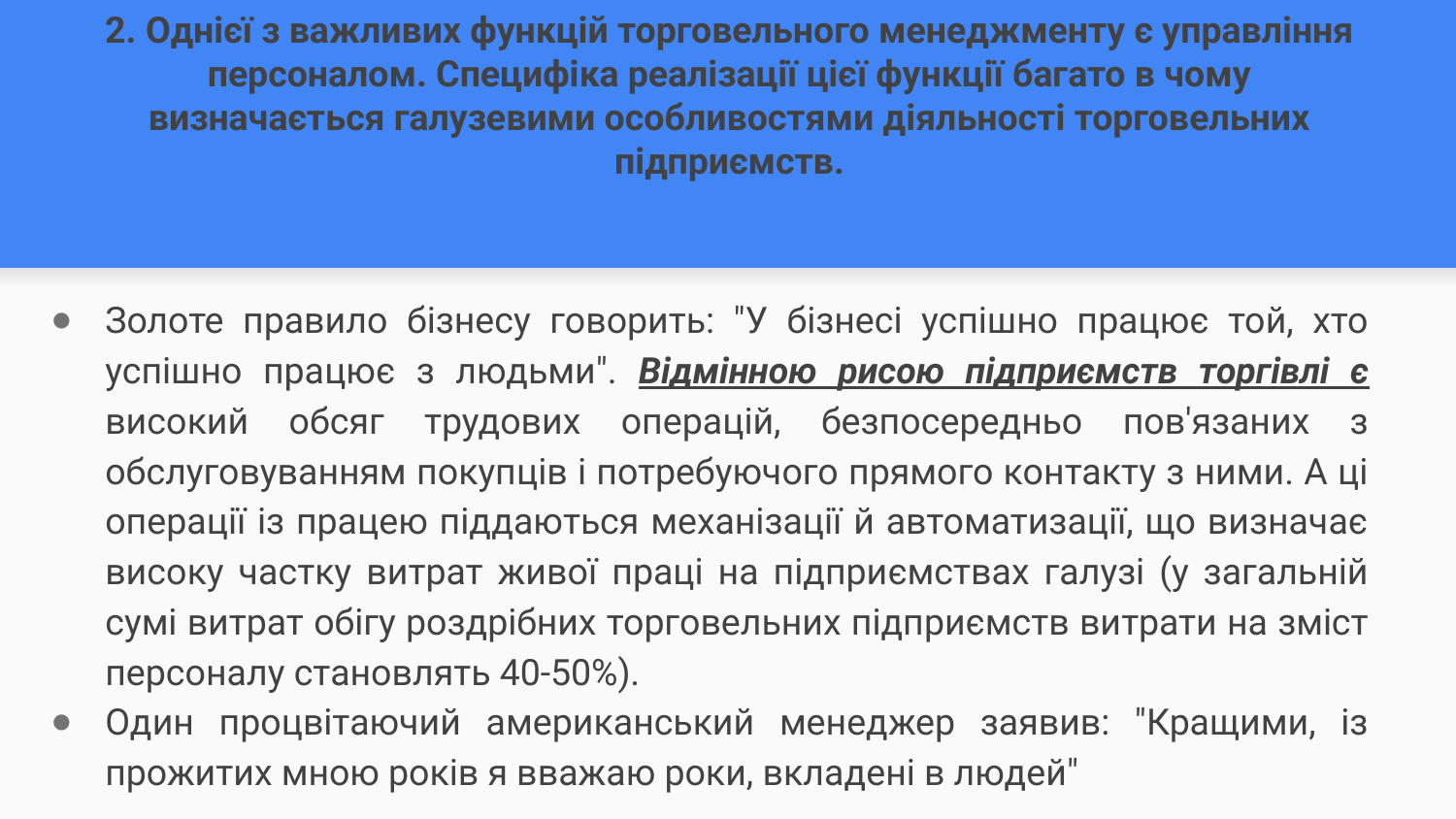

# 2. Однієї з важливих функцій торговельного менеджменту є управління персоналом. Специфіка реалізації цієї функції багато в чому визначається галузевими особливостями діяльності торговельних підприємств.
Золоте правило бізнесу говорить: "У бізнесі успішно працює той, хто успішно працює з людьми". Відмінною рисою підприємств торгівлі є високий обсяг трудових операцій, безпосередньо пов'язаних з обслуговуванням покупців і потребуючого прямого контакту з ними. А ці операції із працею піддаються механізації й автоматизації, що визначає високу частку витрат живої праці на підприємствах галузі (у загальній сумі витрат обігу роздрібних торговельних підприємств витрати на зміст персоналу становлять 40-50%).
Один процвітаючий американський менеджер заявив: "Кращими, із прожитих мною років я вважаю роки, вкладені в людей"